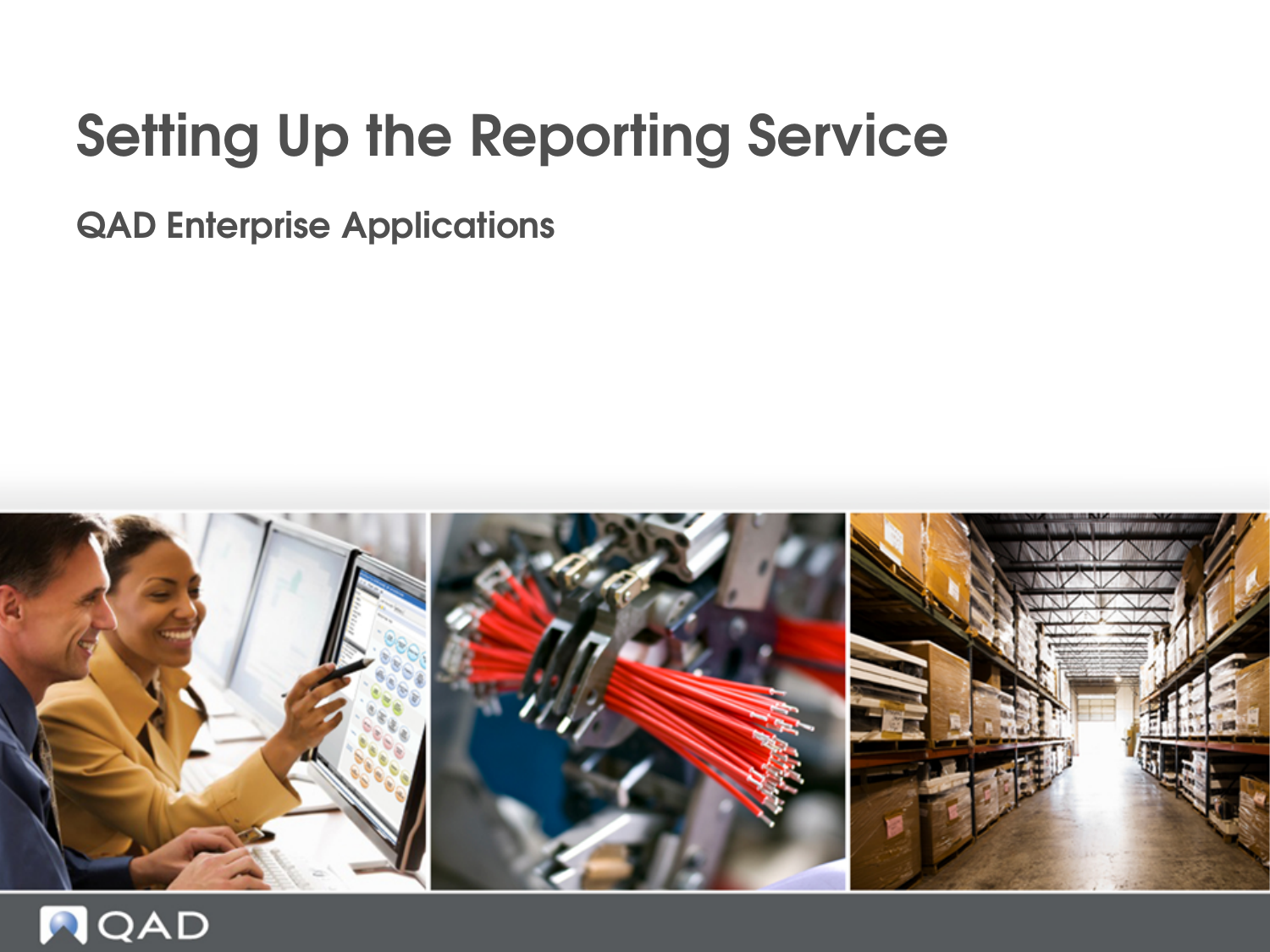

# Setting Up the Reporting Service
QAD Enterprise Applications